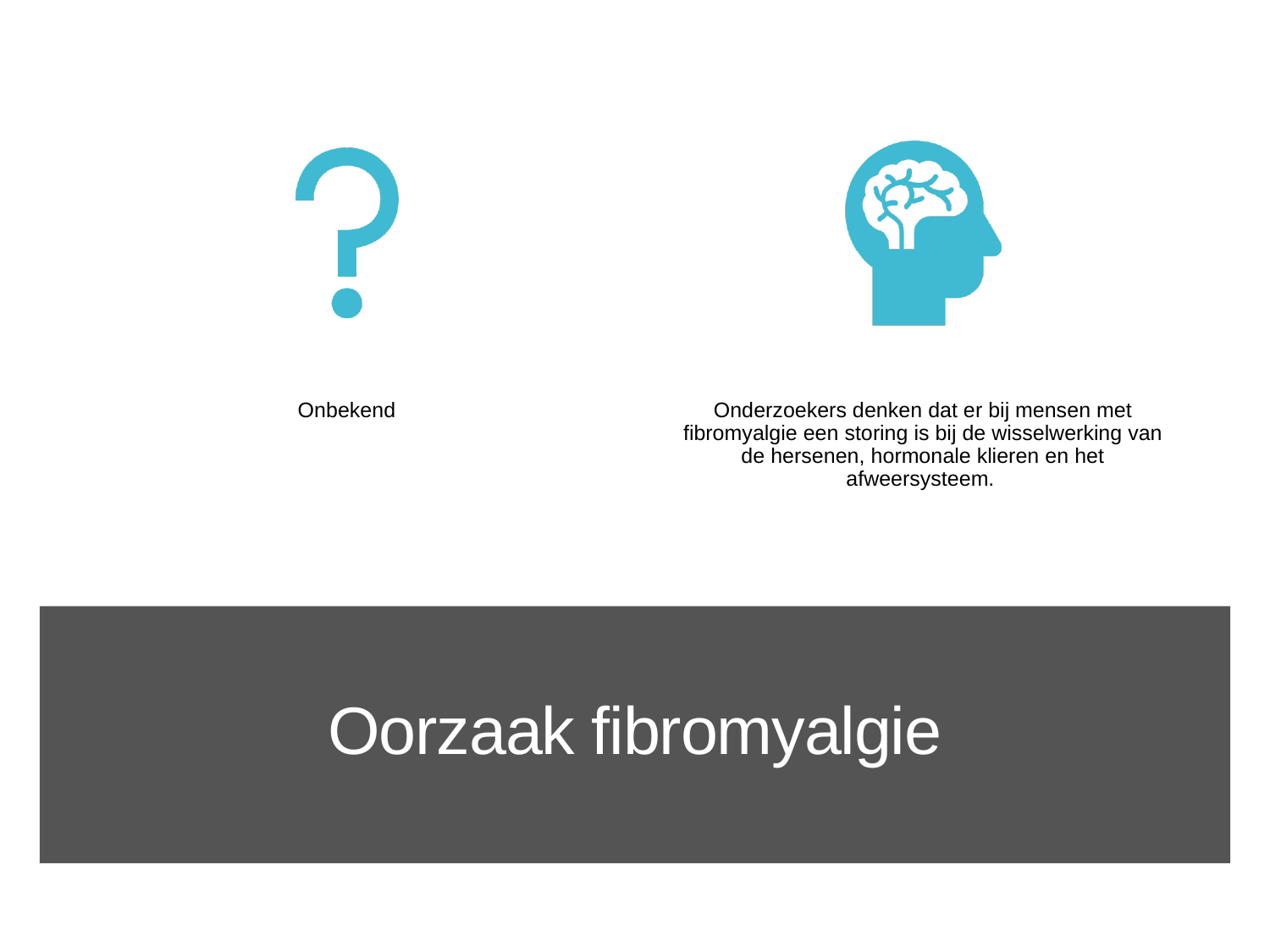

Onbekend
Onderzoekers denken dat er bij mensen met fibromyalgie een storing is bij de wisselwerking van de hersenen, hormonale klieren en het afweersysteem.

# Oorzaak fibromyalgie